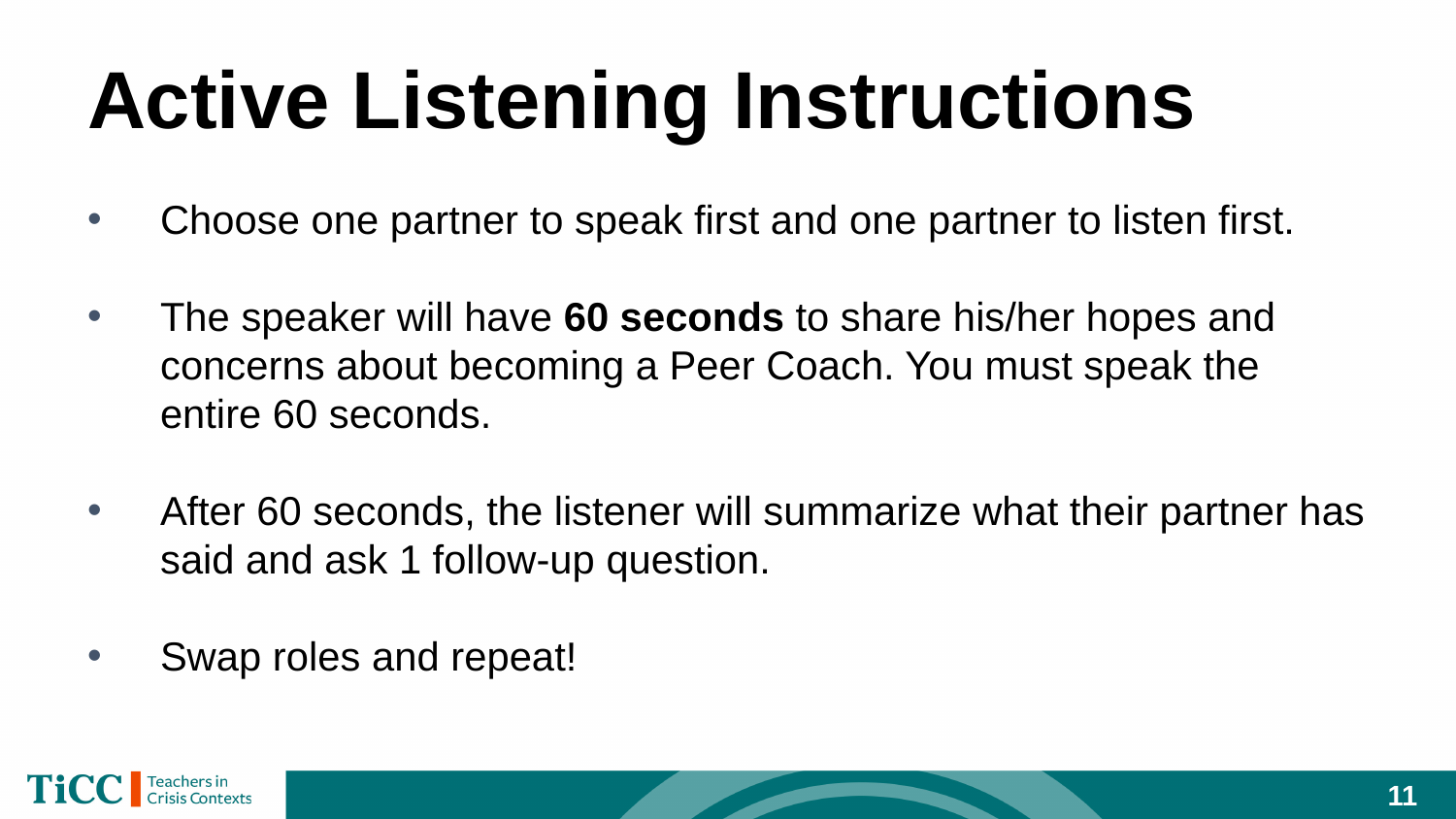

# Active Listening Instructions
Choose one partner to speak first and one partner to listen first.

The speaker will have 60 seconds to share his/her hopes and concerns about becoming a Peer Coach. You must speak the entire 60 seconds.

After 60 seconds, the listener will summarize what their partner has said and ask 1 follow-up question.

Swap roles and repeat!
11